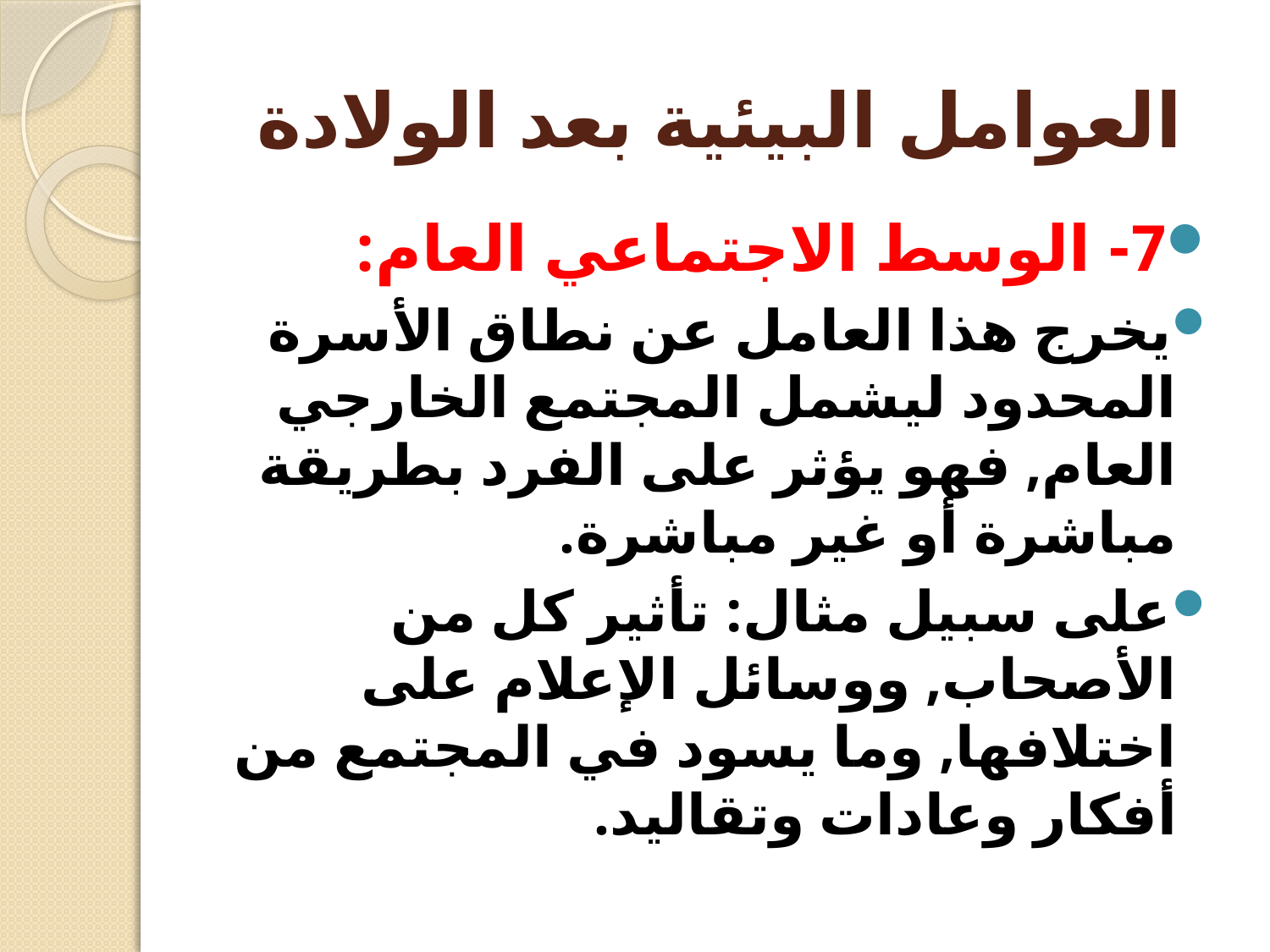

# العوامل البيئية بعد الولادة
7- الوسط الاجتماعي العام:
يخرج هذا العامل عن نطاق الأسرة المحدود ليشمل المجتمع الخارجي العام, فهو يؤثر على الفرد بطريقة مباشرة أو غير مباشرة.
على سبيل مثال: تأثير كل من الأصحاب, ووسائل الإعلام على اختلافها, وما يسود في المجتمع من أفكار وعادات وتقاليد.